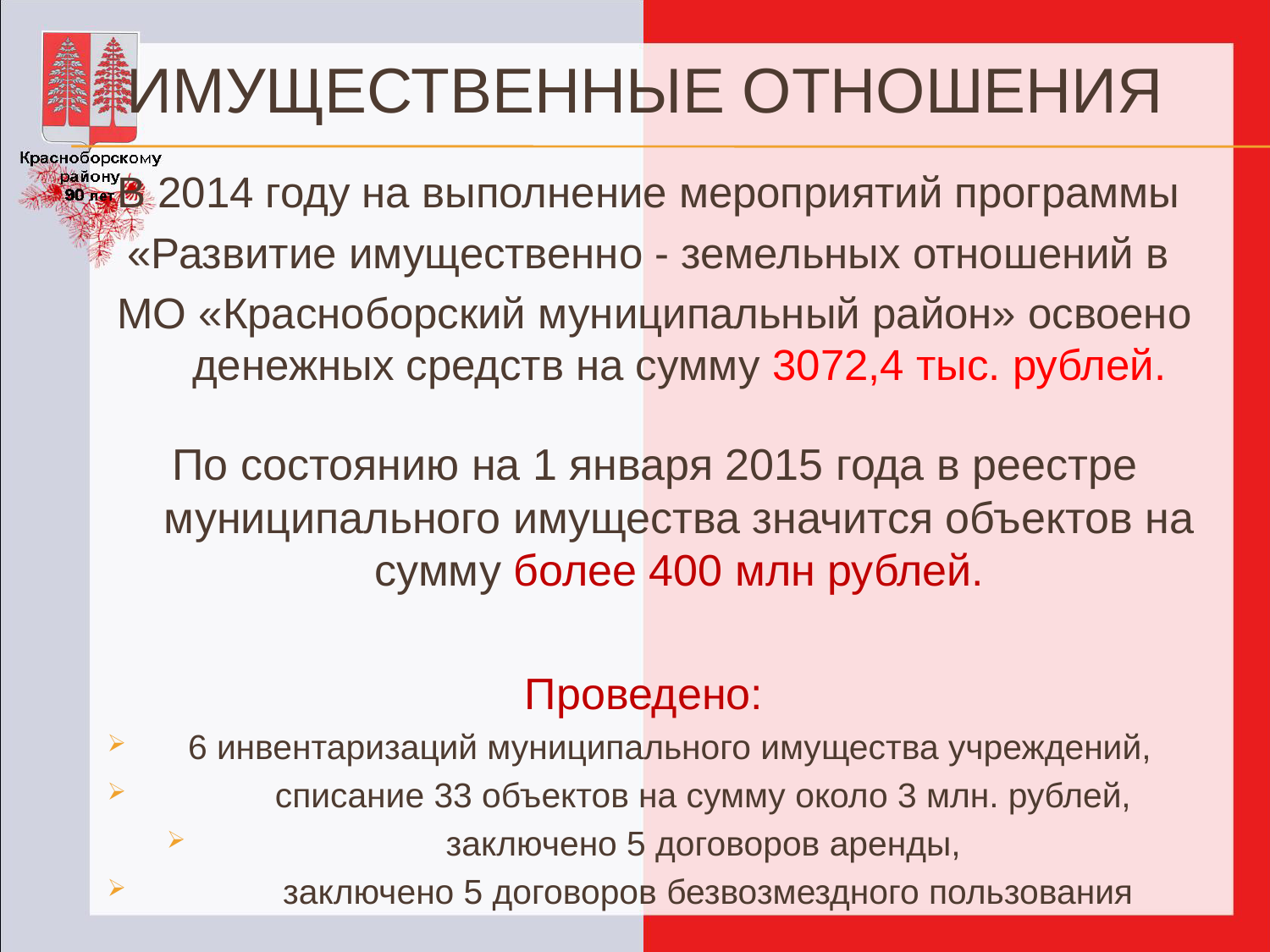

# Имущественные отношения
В 2014 году на выполнение мероприятий программы
«Развитие имущественно - земельных отношений в
МО «Красноборский муниципальный район» освоено денежных средств на сумму 3072,4 тыс. рублей.

По состоянию на 1 января 2015 года в реестре муниципального имущества значится объектов на сумму более 400 млн рублей.

Проведено:
6 инвентаризаций муниципального имущества учреждений,
списание 33 объектов на сумму около 3 млн. рублей,
заключено 5 договоров аренды,
заключено 5 договоров безвозмездного пользования